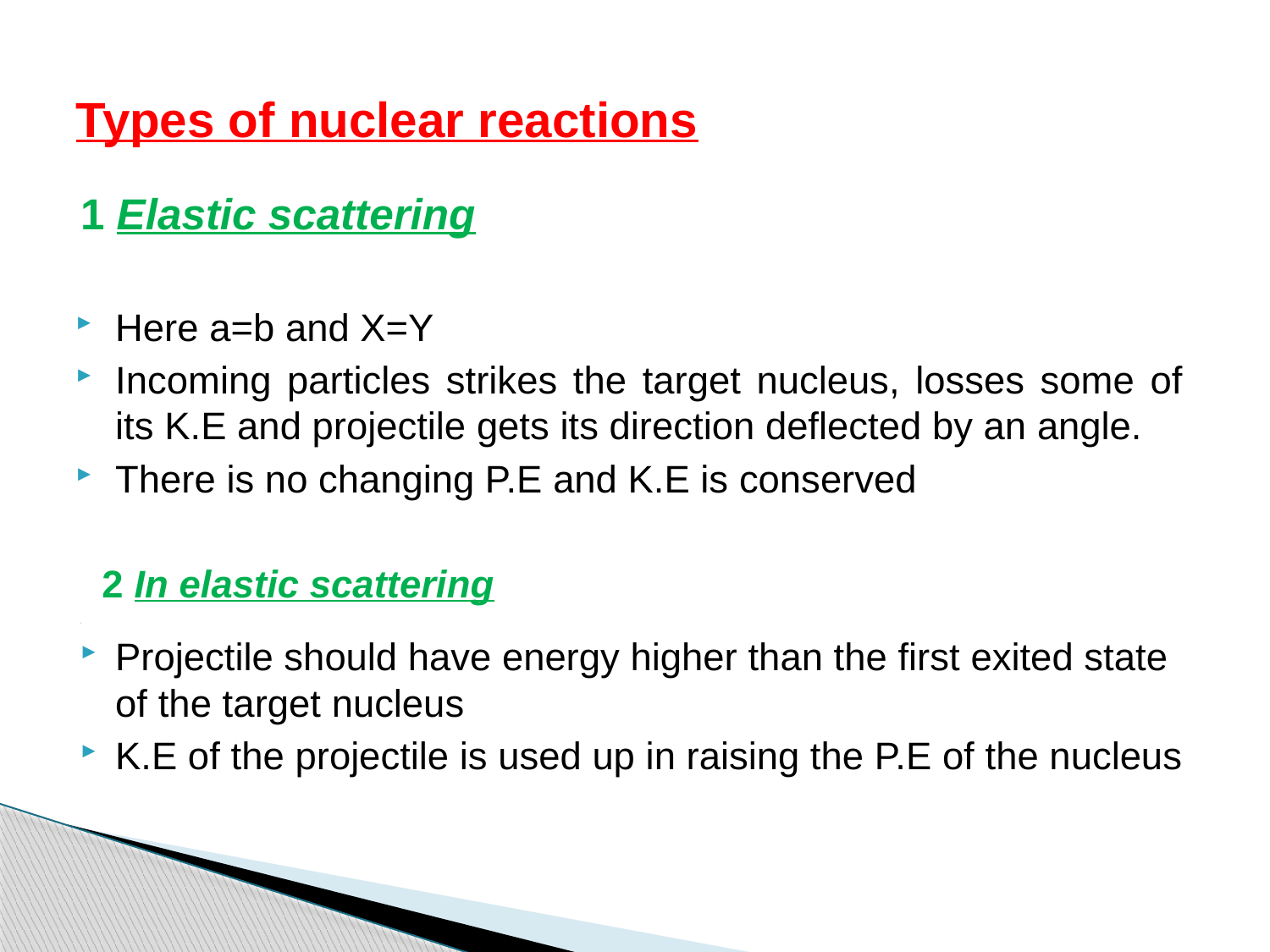

# Types of nuclear reactions
1 Elastic scattering

Here a=b and X=Y
Incoming particles strikes the target nucleus, losses some of its K.E and projectile gets its direction deflected by an angle.
There is no changing P.E and K.E is conserved

  2 In elastic scattering

Projectile should have energy higher than the first exited state of the target nucleus
K.E of the projectile is used up in raising the P.E of the nucleus